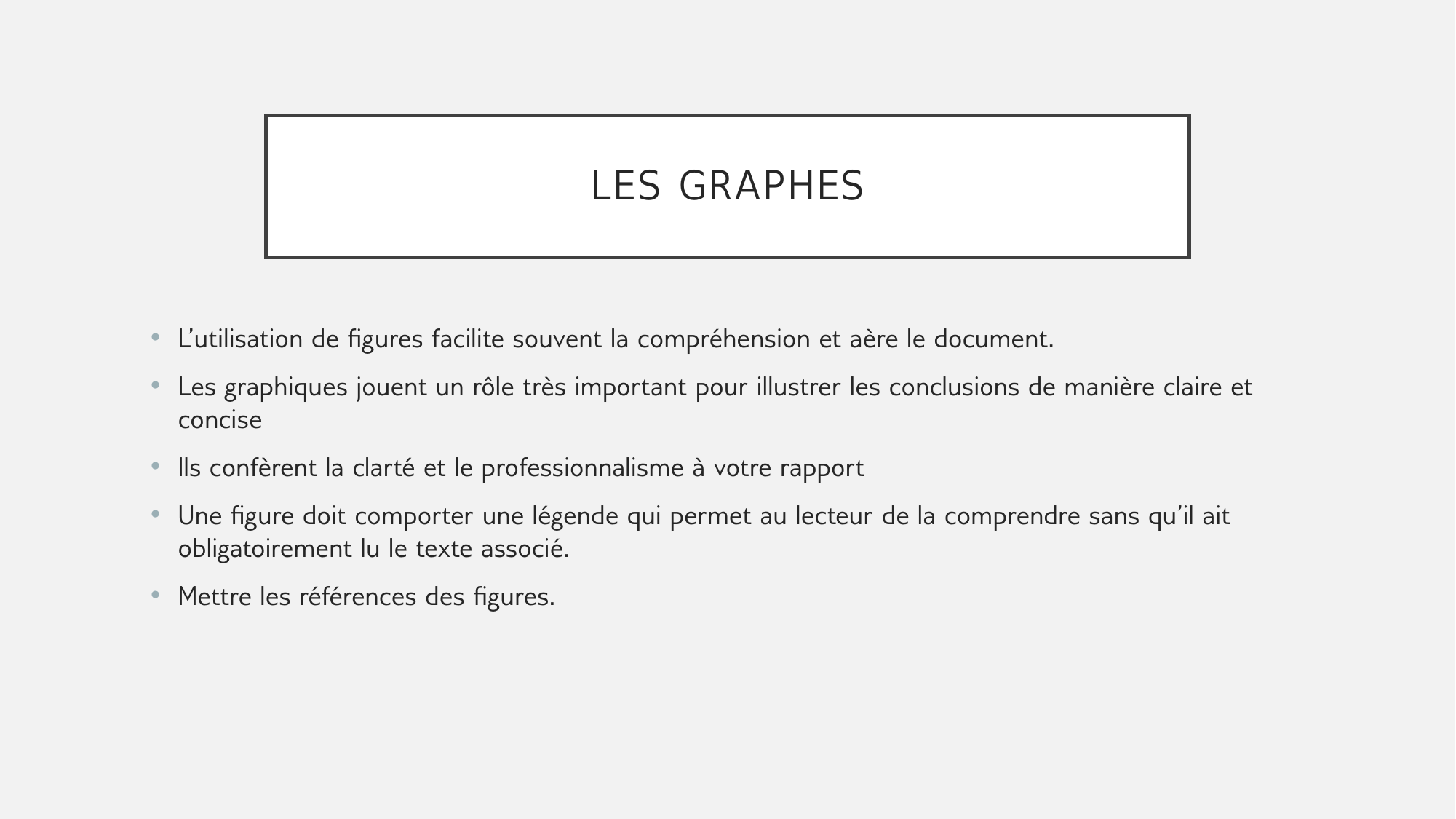

# Les graphes
L’utilisation de figures facilite souvent la compréhension et aère le document.
Les graphiques jouent un rôle très important pour illustrer les conclusions de manière claire et concise
Ils confèrent la clarté et le professionnalisme à votre rapport
Une figure doit comporter une légende qui permet au lecteur de la comprendre sans qu’il ait obligatoirement lu le texte associé.
Mettre les références des figures.